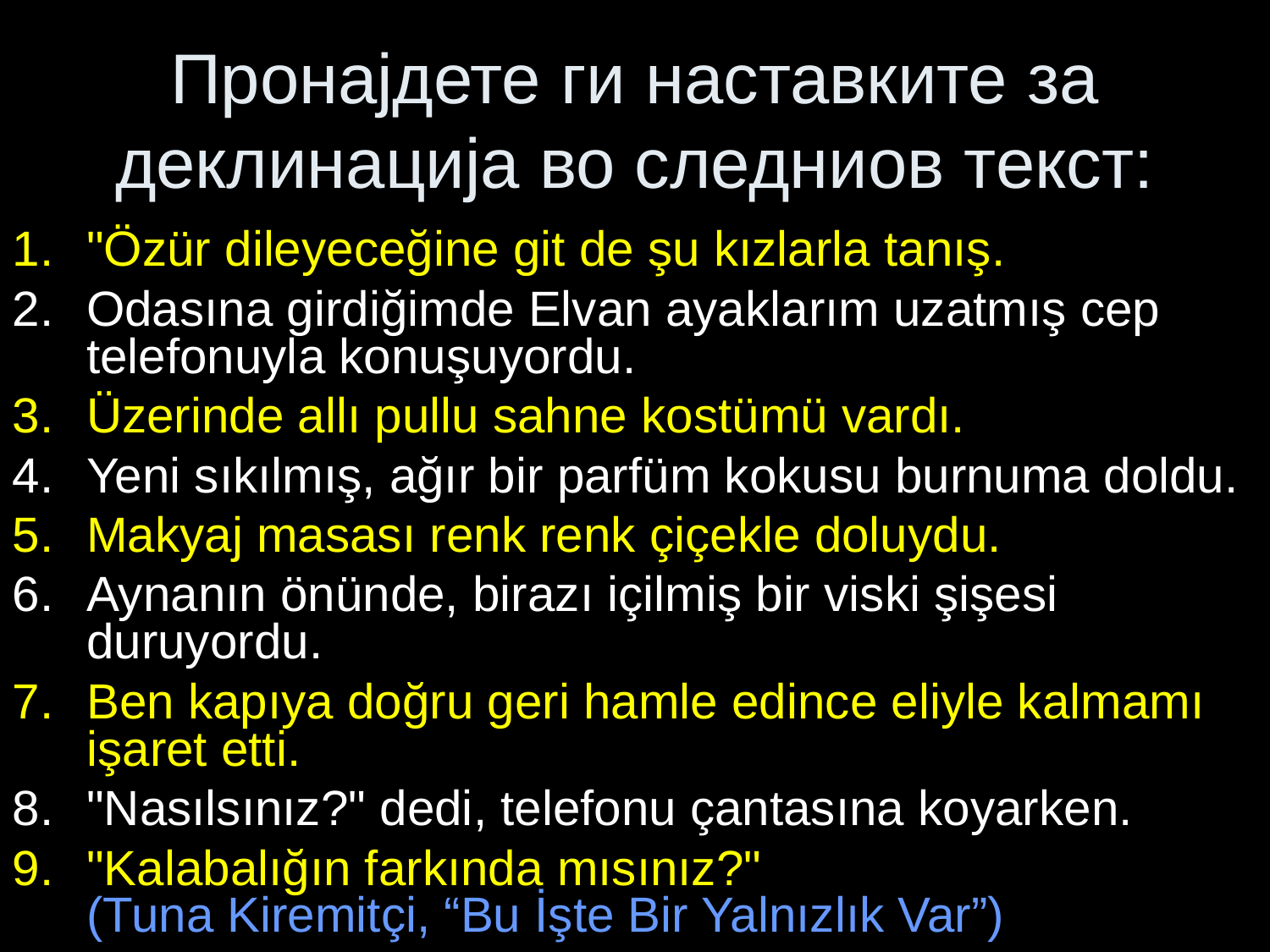

# Пронајдете ги наставките за деклинација во следниов текст:
"Özür dileyeceğine git de şu kızlarla tanış.
Odasına girdiğimde Elvan ayaklarım uzatmış cep telefonuyla konuşuyordu.
Üzerinde allı pullu sahne kostümü vardı.
Yeni sıkılmış, ağır bir parfüm kokusu burnuma doldu.
Makyaj masası renk renk çiçekle doluydu.
Aynanın önünde, birazı içilmiş bir viski şişesi duruyordu.
Ben kapıya doğru geri hamle edince eliyle kalmamı işaret etti.
"Nasılsınız?" dedi, telefonu çantasına koyarken.
"Kalabalığın farkında mısınız?"
(Tuna Kiremitçi, “Bu İşte Bir Yalnızlık Var”)